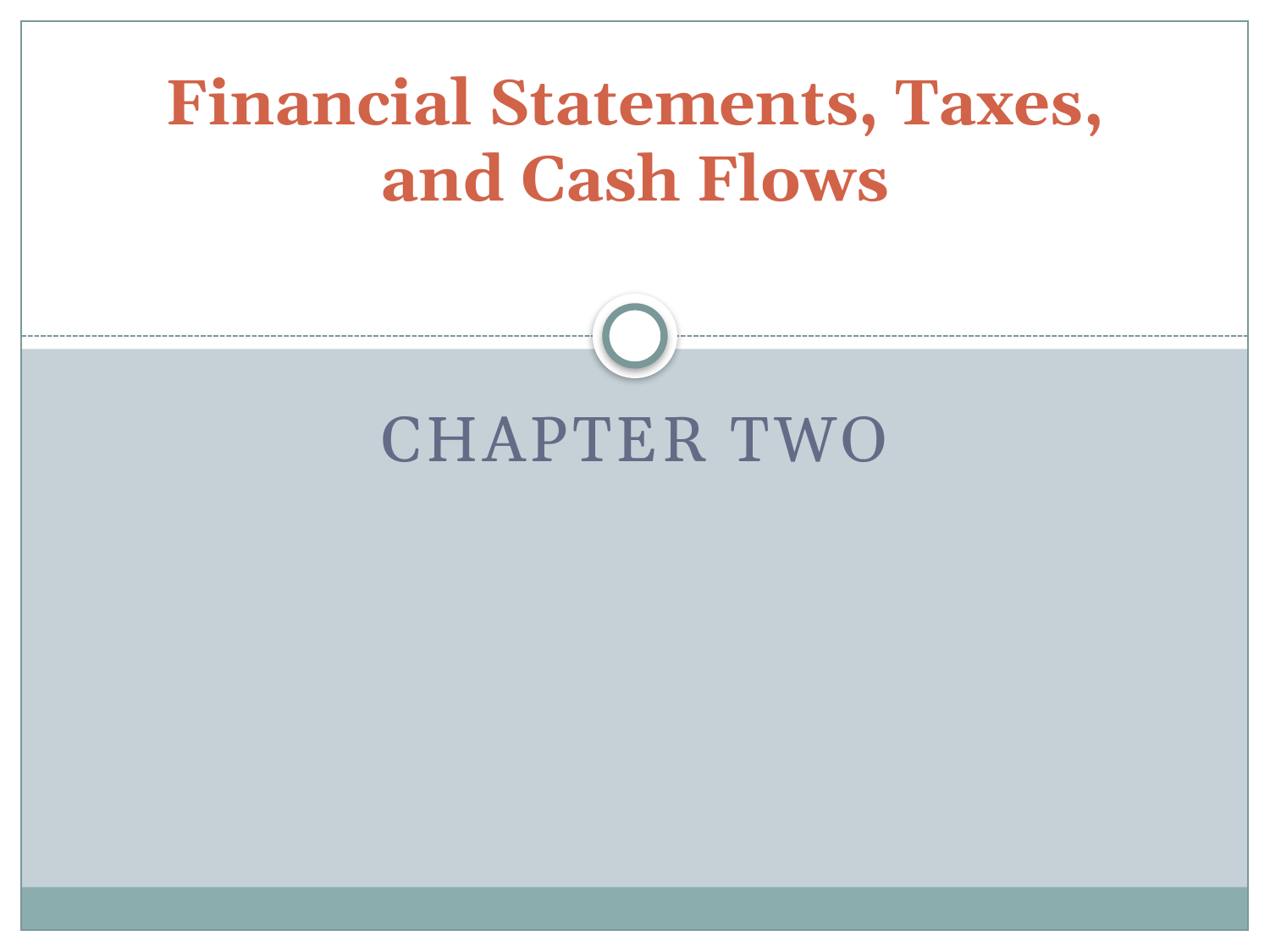

# Financial Statements, Taxes, and Cash Flows
Chapter TWO